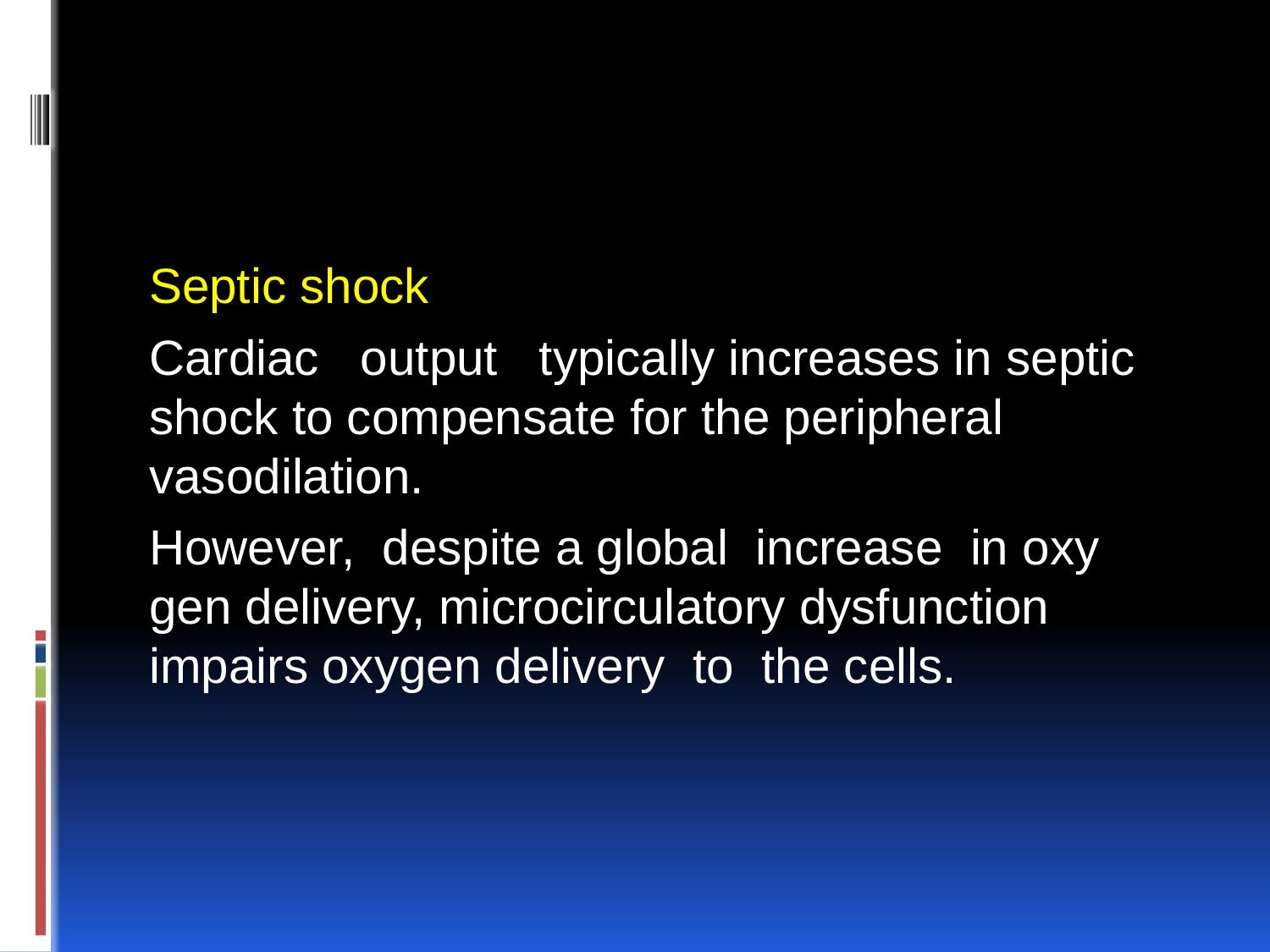

Septic shock
Cardiac   output   typically increases in septic shock to compensate for the peripheral vasodilation.
However,  despite a global  increase  in oxy­ gen delivery, microcirculatory dysfunction impairs oxygen delivery  to  the cells.